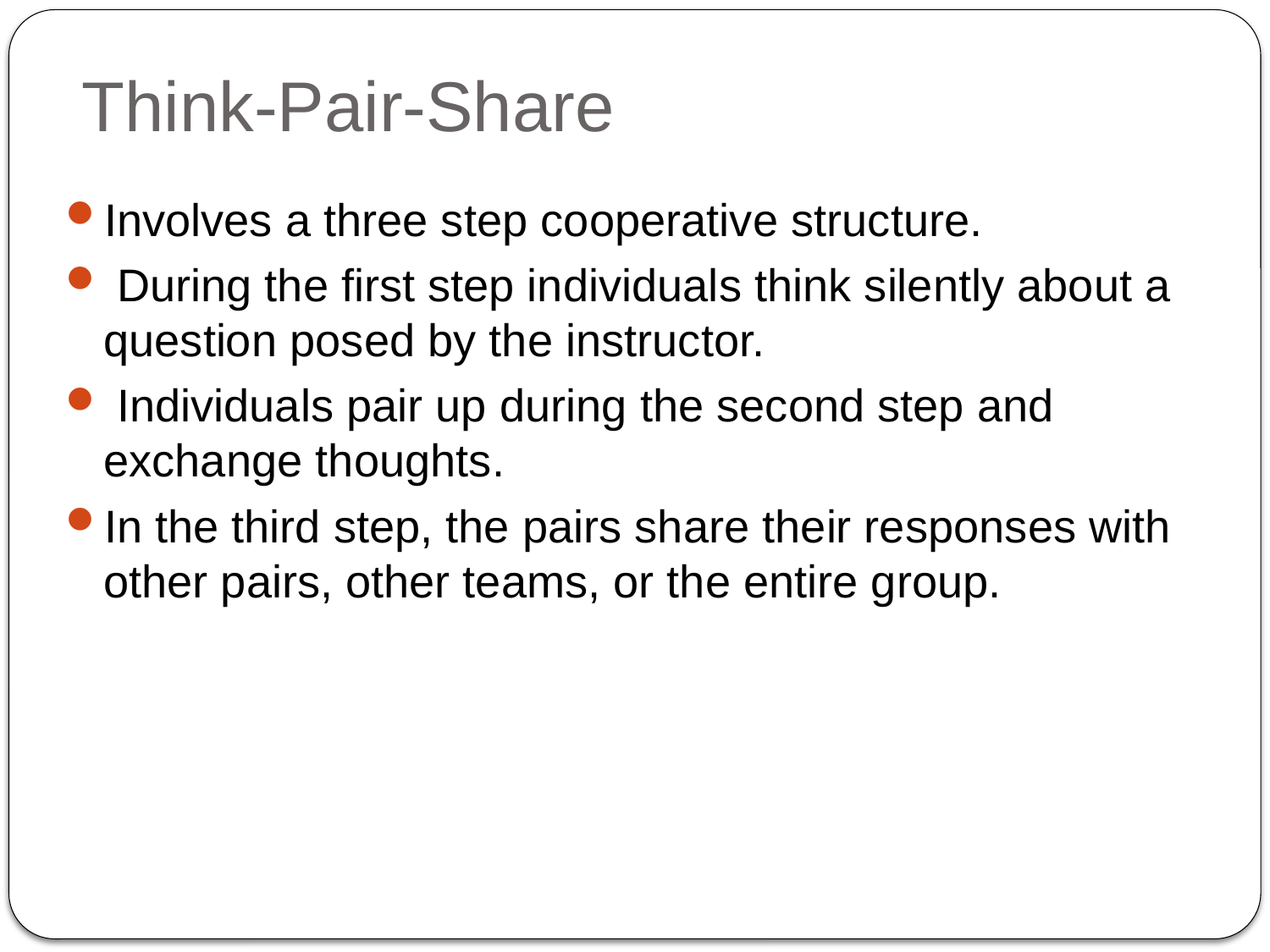

# Think-Pair-Share
Involves a three step cooperative structure.
 During the first step individuals think silently about a question posed by the instructor.
 Individuals pair up during the second step and exchange thoughts.
In the third step, the pairs share their responses with other pairs, other teams, or the entire group.